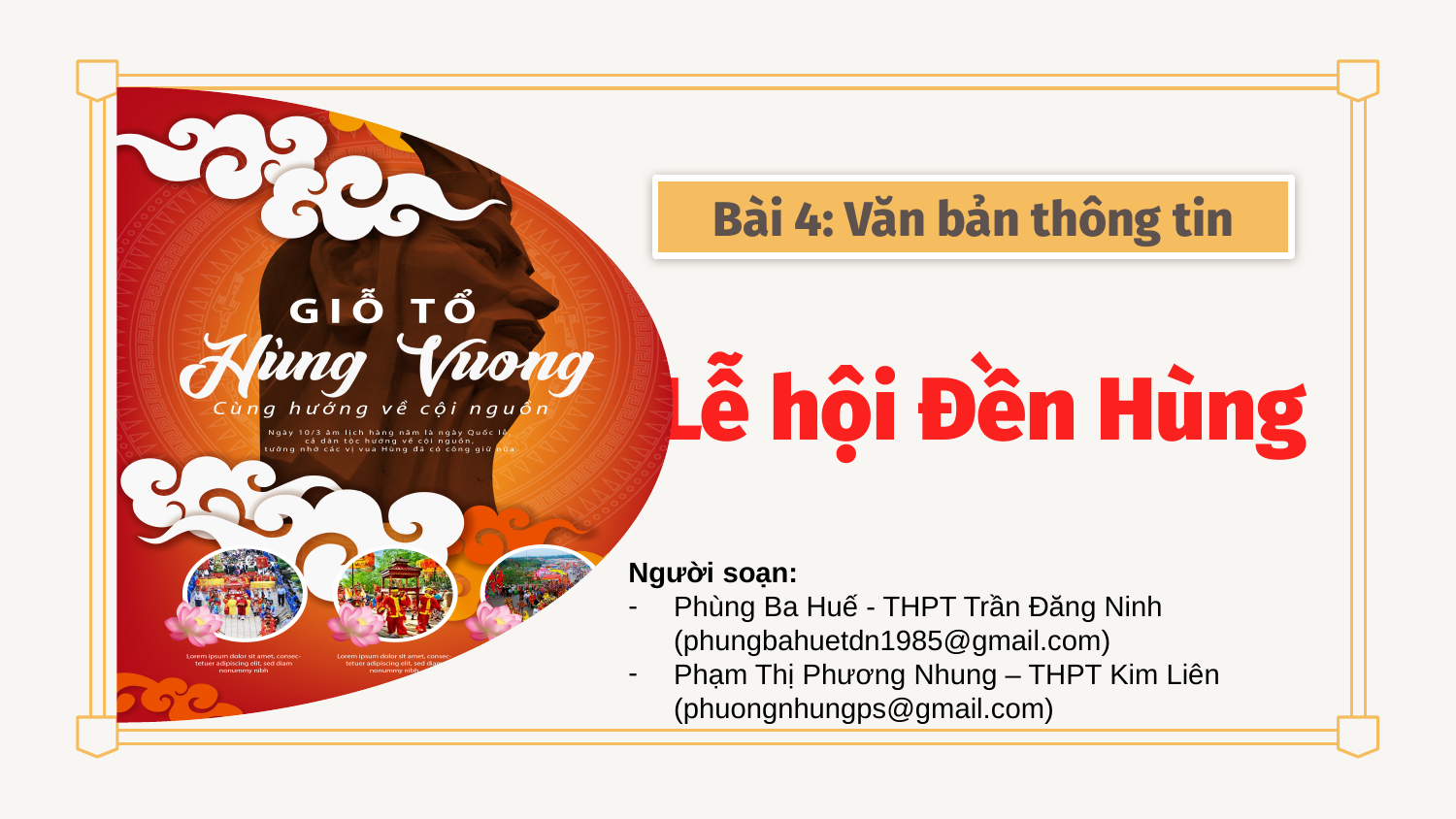

Bài 4: Văn bản thông tin
# Lễ hội Đền Hùng
Người soạn:
Phùng Ba Huế - THPT Trần Đăng Ninh (phungbahuetdn1985@gmail.com)
Phạm Thị Phương Nhung – THPT Kim Liên (phuongnhungps@gmail.com)